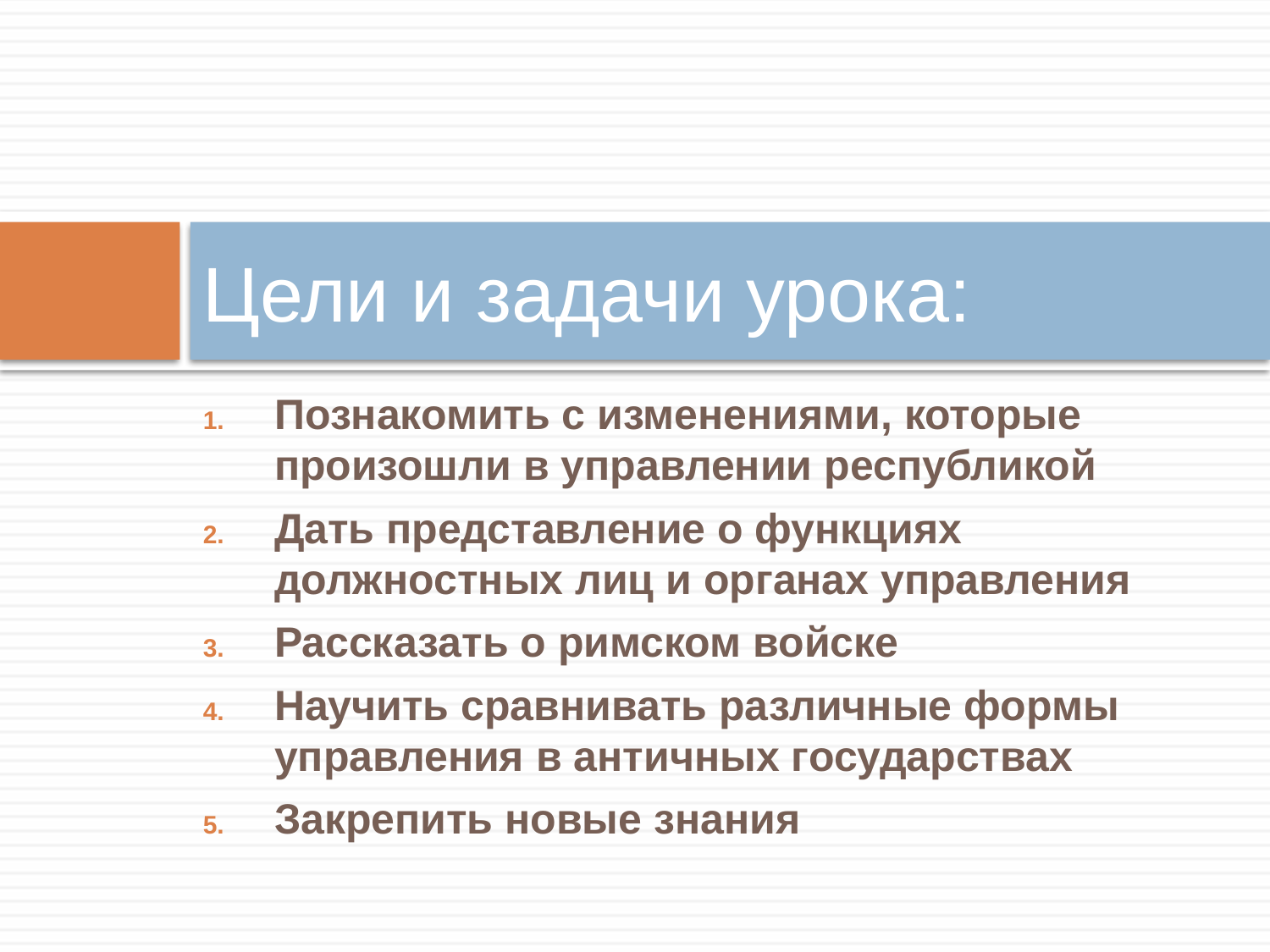

# Цели и задачи урока:
Познакомить с изменениями, которые произошли в управлении республикой
Дать представление о функциях должностных лиц и органах управления
Рассказать о римском войске
Научить сравнивать различные формы управления в античных государствах
Закрепить новые знания